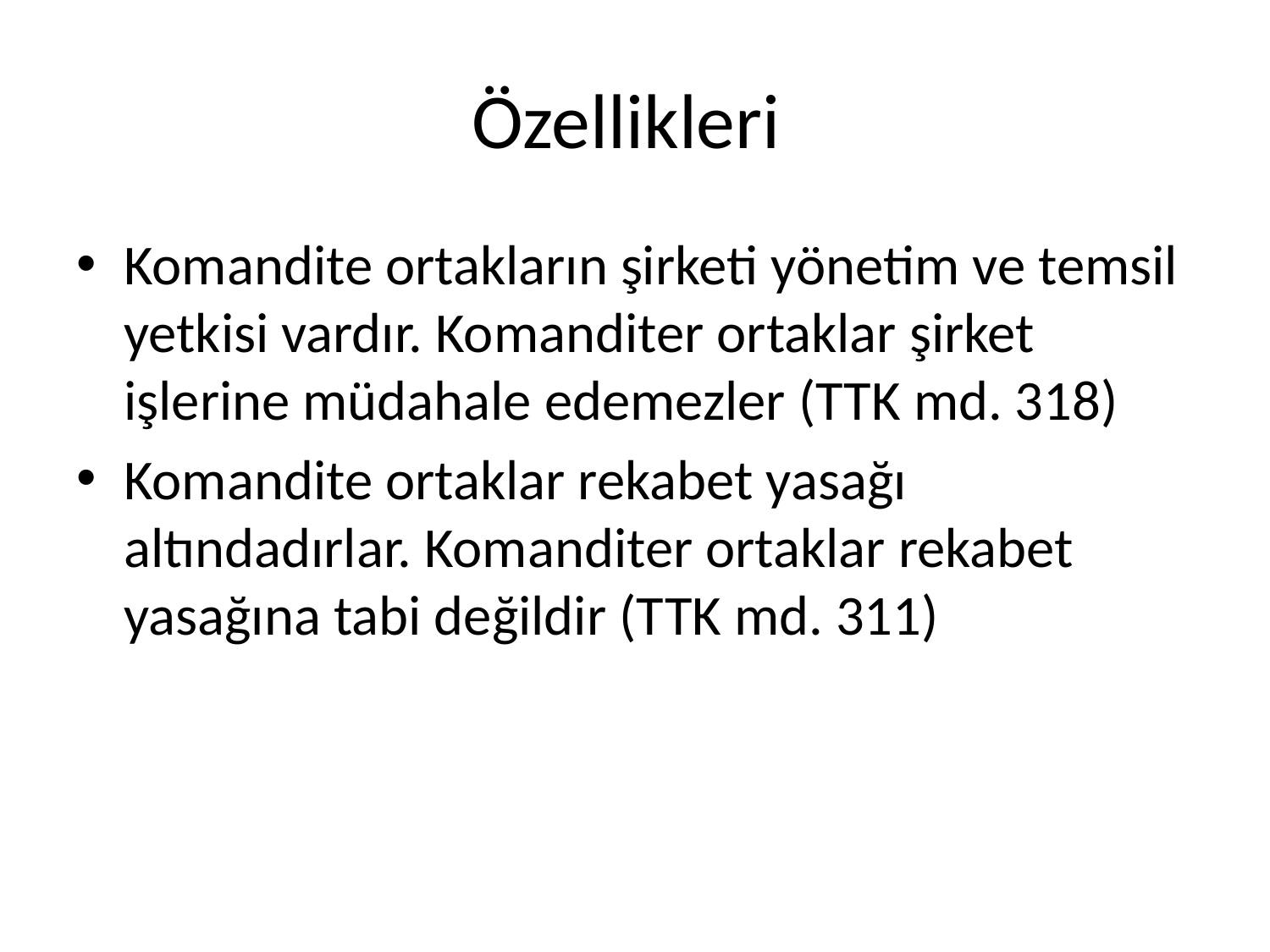

# Özellikleri
Komandite ortakların şirketi yönetim ve temsil yetkisi vardır. Komanditer ortaklar şirket işlerine müdahale edemezler (TTK md. 318)
Komandite ortaklar rekabet yasağı altındadırlar. Komanditer ortaklar rekabet yasağına tabi değildir (TTK md. 311)